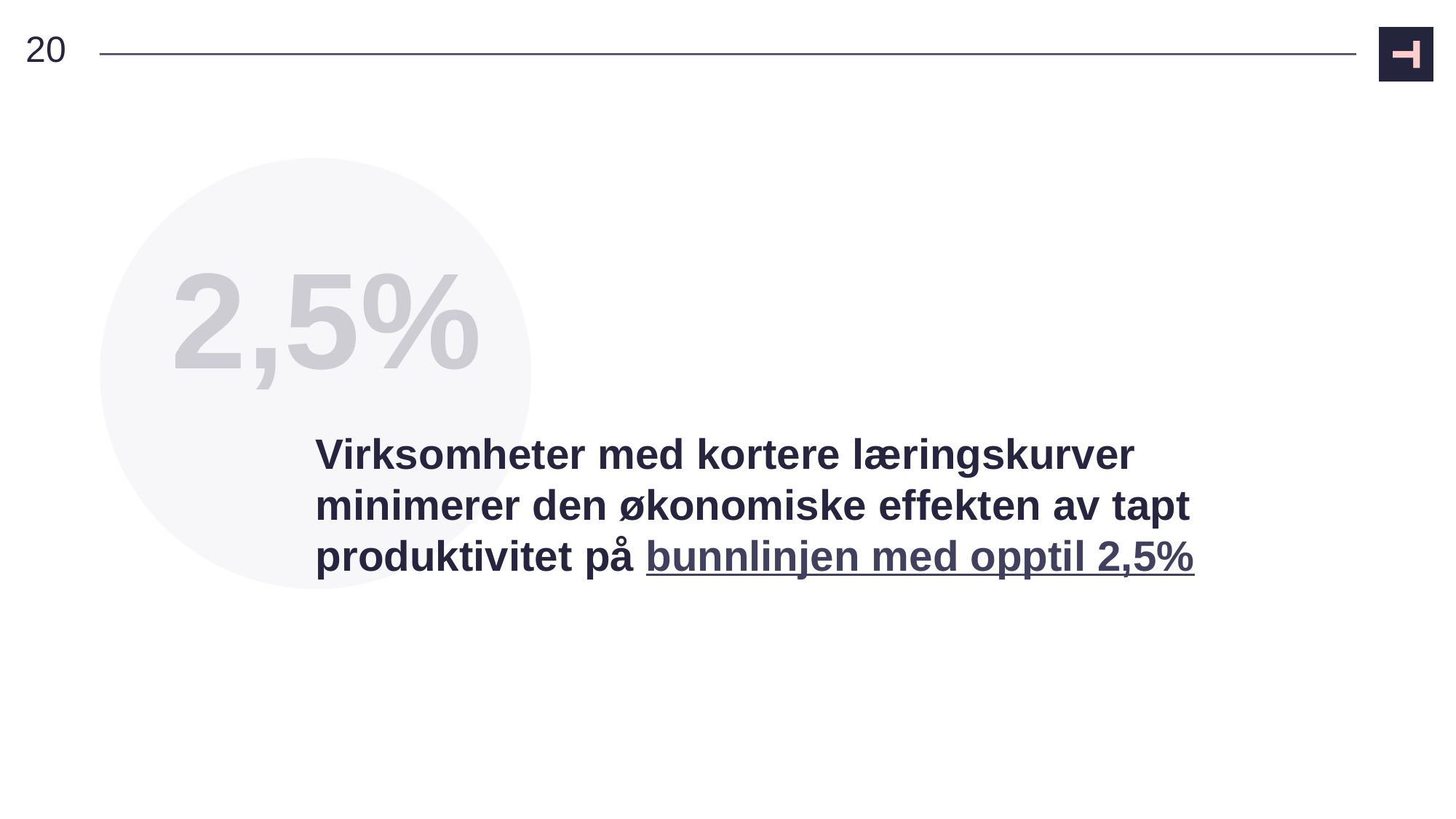

20

2,5%
# Virksomheter med kortere læringskurver minimerer den økonomiske effekten av tapt produktivitet på bunnlinjen med opptil 2,5%